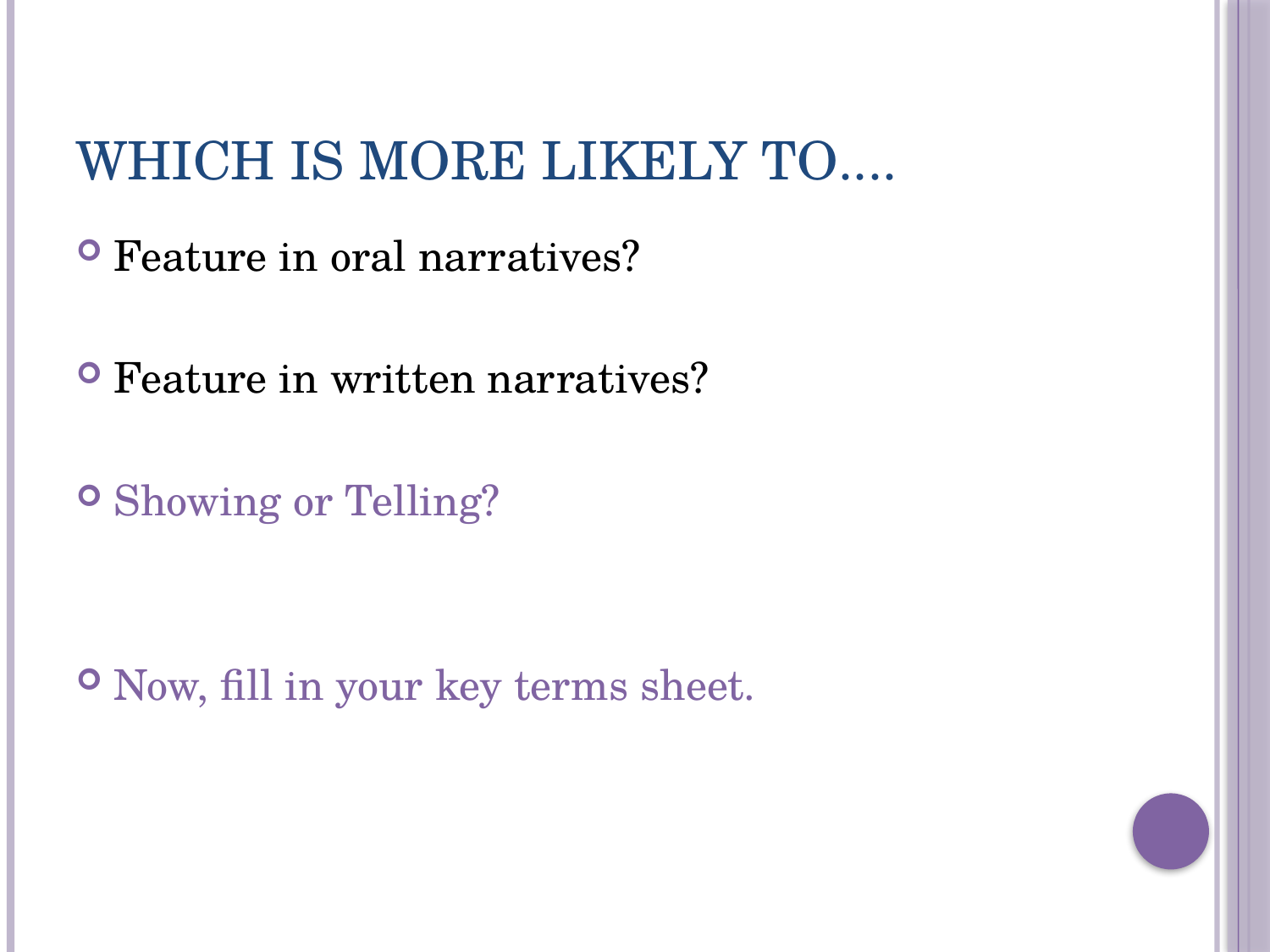

# Which is more likely to....
Feature in oral narratives?

Feature in written narratives?

Showing or Telling?

Now, fill in your key terms sheet.